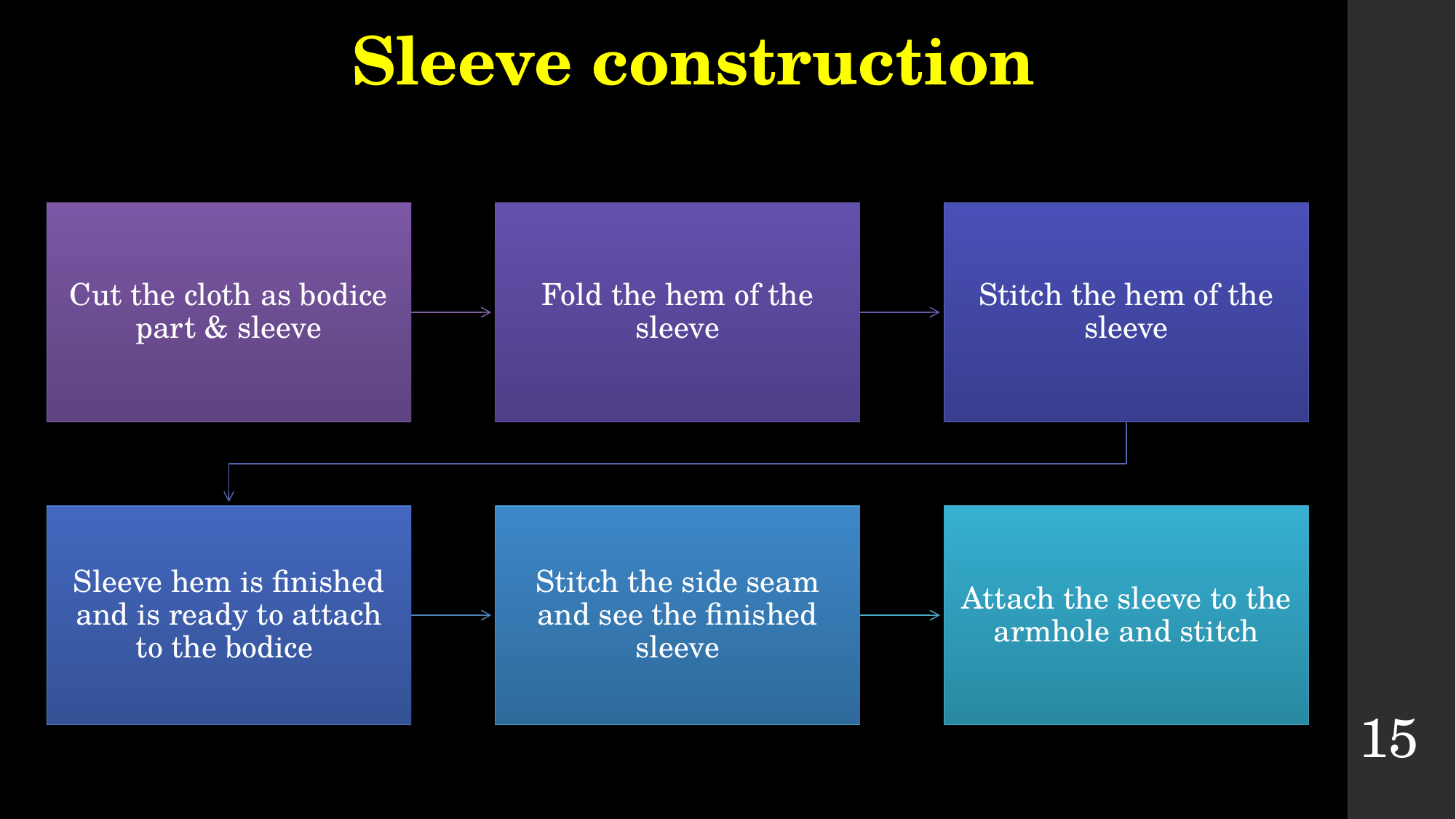

# Sleeve construction

Cut the cloth as bodice part & sleeve

Fold the hem of the sleeve

Stitch the hem of the sleeve

Sleeve hem is finished and is ready to attach to the bodice

Stitch the side seam and see the finished sleeve
Attach the sleeve to the armhole and stitch
15